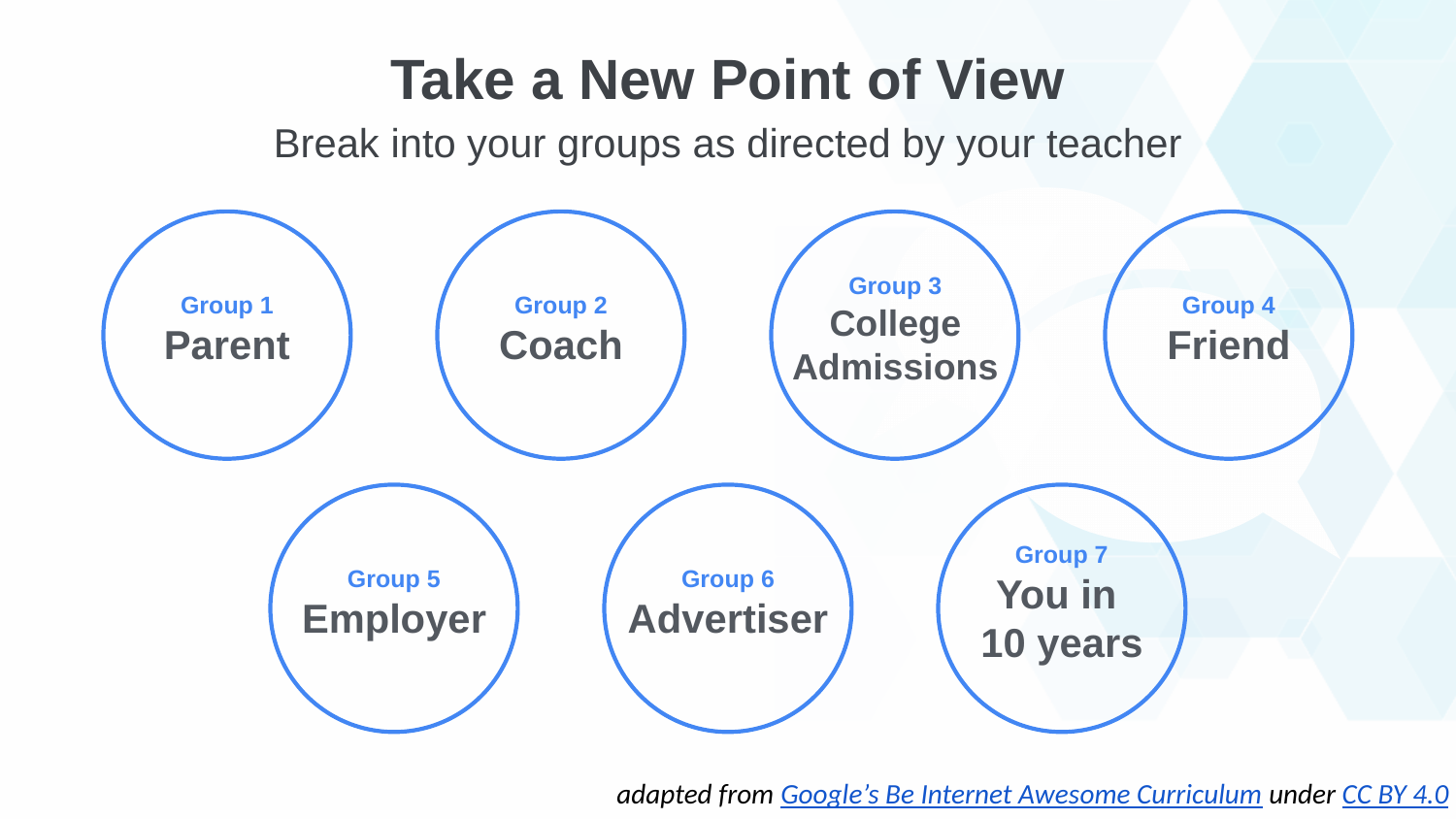

Take a New Point of View
Break into your groups as directed by your teacher

Group 3
College Admissions
Group 1
Parent
Group 2
Coach
Group 4
Friend

Group 5
Employer
Group 6
Advertiser
Group 7
You in
10 years
adapted from Google’s Be Internet Awesome Curriculum under CC BY 4.0